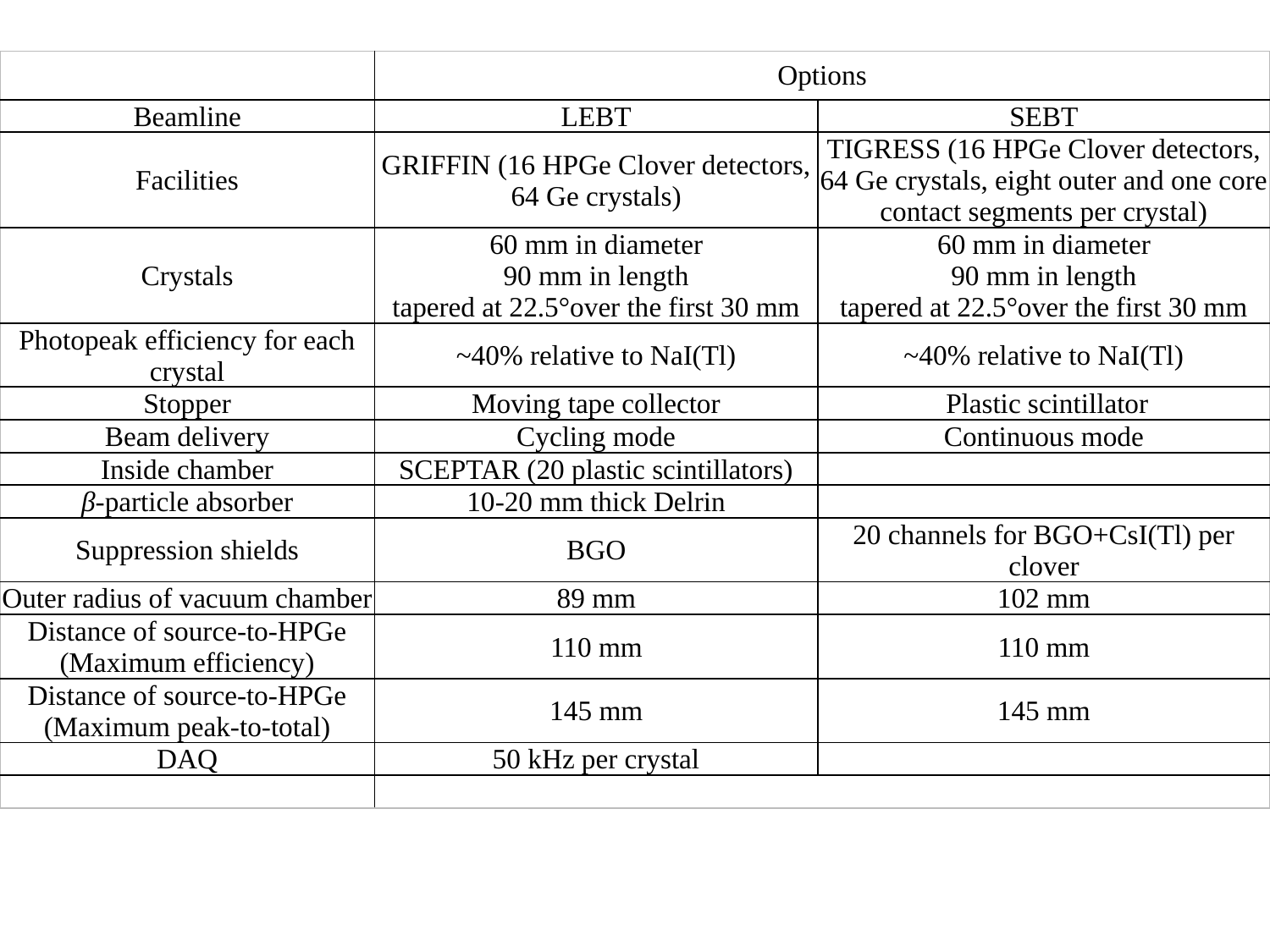

|  | Options |  |
| --- | --- | --- |
| Beamline | LEBT | SEBT |
| Facilities | GRIFFIN (16 HPGe Clover detectors, 64 Ge crystals) | TIGRESS (16 HPGe Clover detectors, 64 Ge crystals, eight outer and one core contact segments per crystal) |
| Crystals | 60 mm in diameter 90 mm in length tapered at 22.5°over the first 30 mm | 60 mm in diameter 90 mm in length tapered at 22.5°over the first 30 mm |
| Photopeak efficiency for each crystal | ~40% relative to NaI(Tl) | ~40% relative to NaI(Tl) |
| Stopper | Moving tape collector | Plastic scintillator |
| Beam delivery | Cycling mode | Continuous mode |
| Inside chamber | SCEPTAR (20 plastic scintillators) |  |
| β-particle absorber | 10-20 mm thick Delrin |  |
| Suppression shields | BGO | 20 channels for BGO+CsI(Tl) per clover |
| Outer radius of vacuum chamber | 89 mm | 102 mm |
| Distance of source-to-HPGe (Maximum efficiency) | 110 mm | 110 mm |
| Distance of source-to-HPGe (Maximum peak-to-total) | 145 mm | 145 mm |
| DAQ | 50 kHz per crystal |  |
|  |  |  |